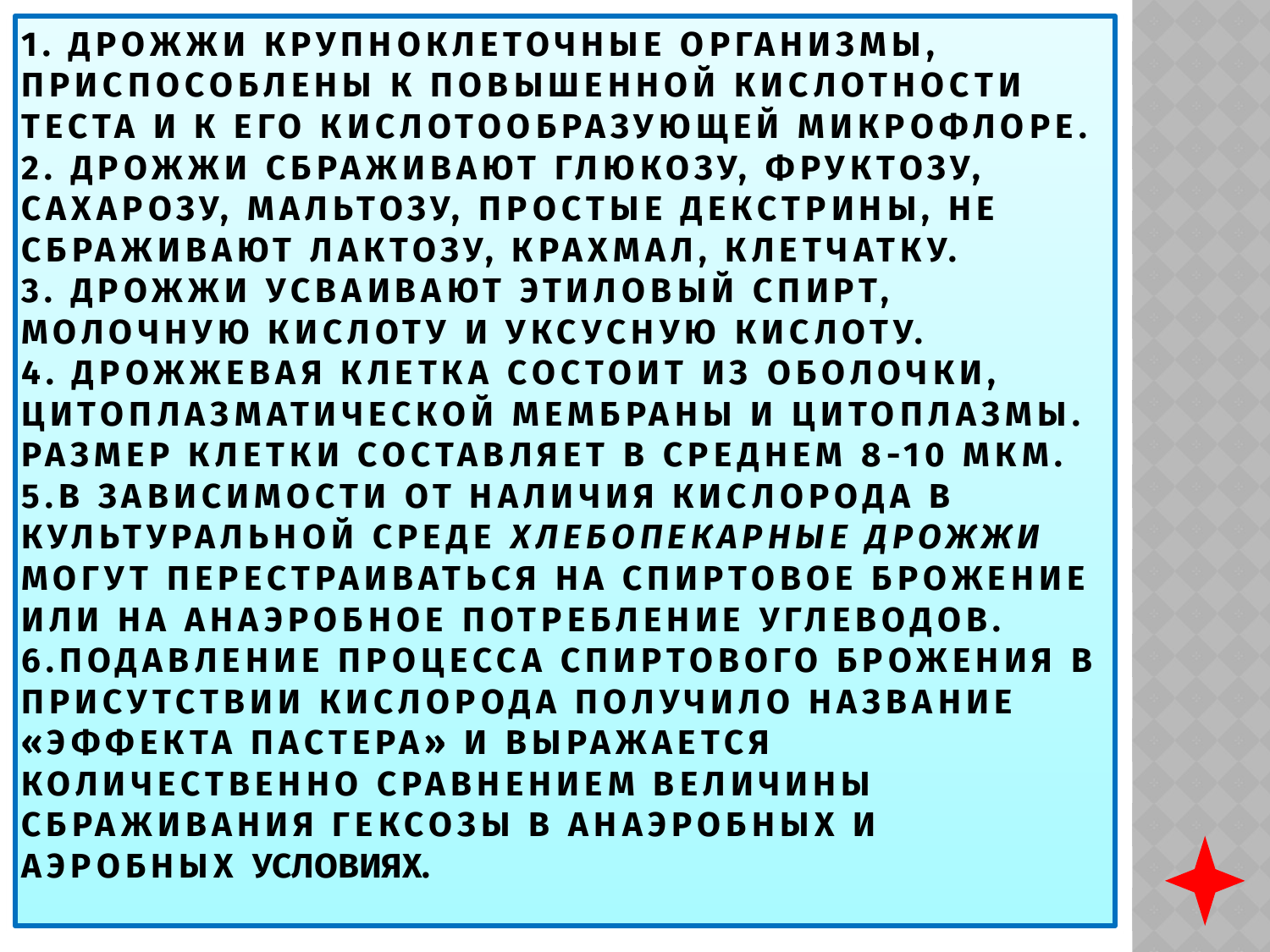

# 1. Дрожжи крупноклеточные ОРГАНИЗМЫ, приспособлены к повышенной кислотности теста и к его кислотообразующей микрофлоре. 2. Дрожжи сбраживают глюкозу, фруктозу, сахарозу, мальтозу, простые декстрины, не сбраживают лактозу, крахмал, клетчатку. 3. Дрожжи усваивают этиловый спирт, молочную кислоту И уксусную кислоту. 4. Дрожжевая клетка состоит из оболочки, цитоплазматической мембраны и цитоплазмы. Размер клетки составляет в среднем 8-10 мкм. 5.В зависимости от наличия кислорода в культуральной среде хлебопекарные дрожжи могут перестраиваться на спиртовое брожение или на анаэробное потребление углеводов. 6.Подавление процесса спиртового брожения в присутствии кислорода получило название «эффекта Пастера» и выражается количественно сравнением величины сбраживания гексозы в анаэробных и аэробных условиях.